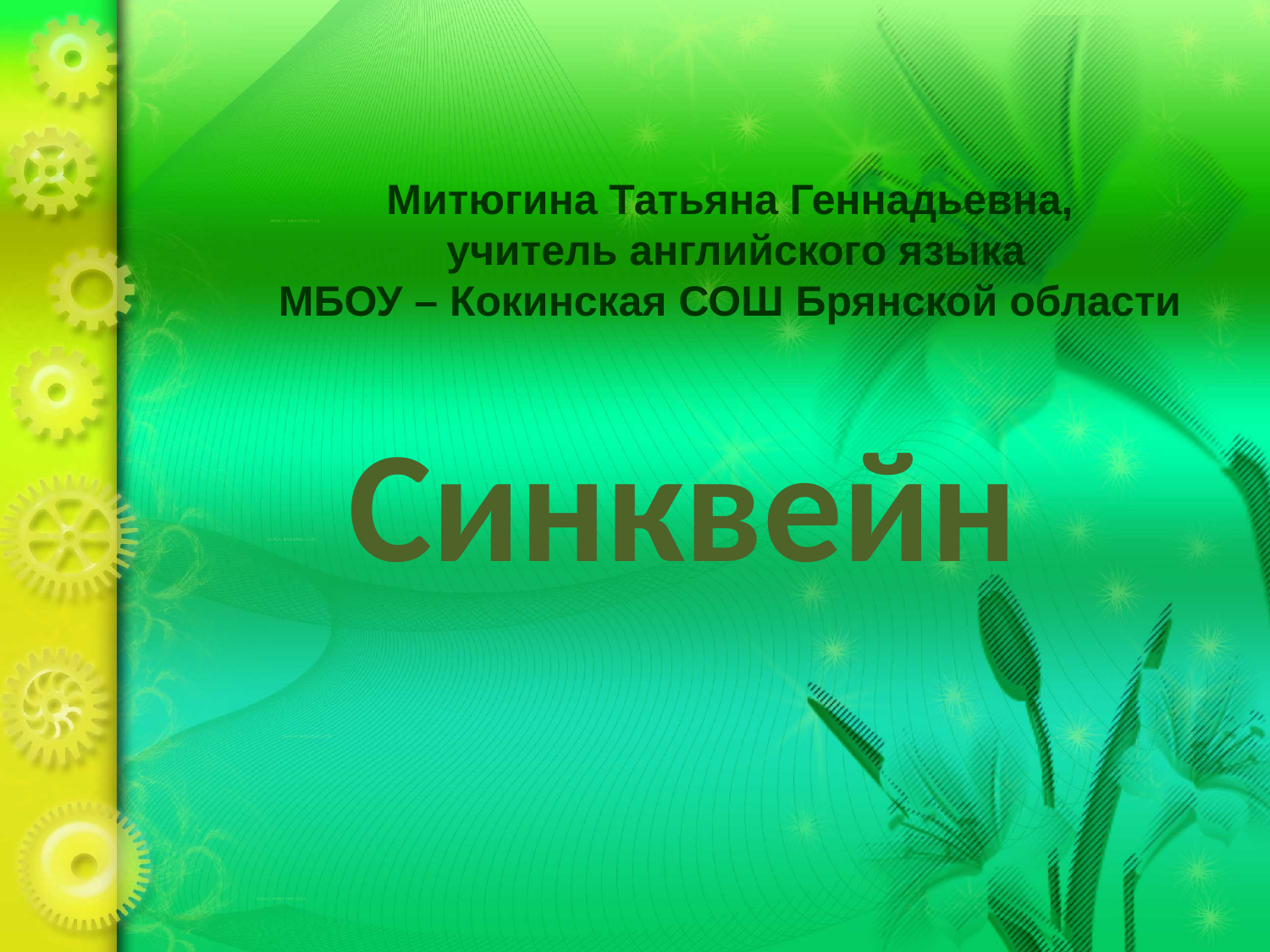

Митюгина Татьяна Геннадьевна,
 учитель английского языка
МБОУ – Кокинская СОШ Брянской области
# Синквейн